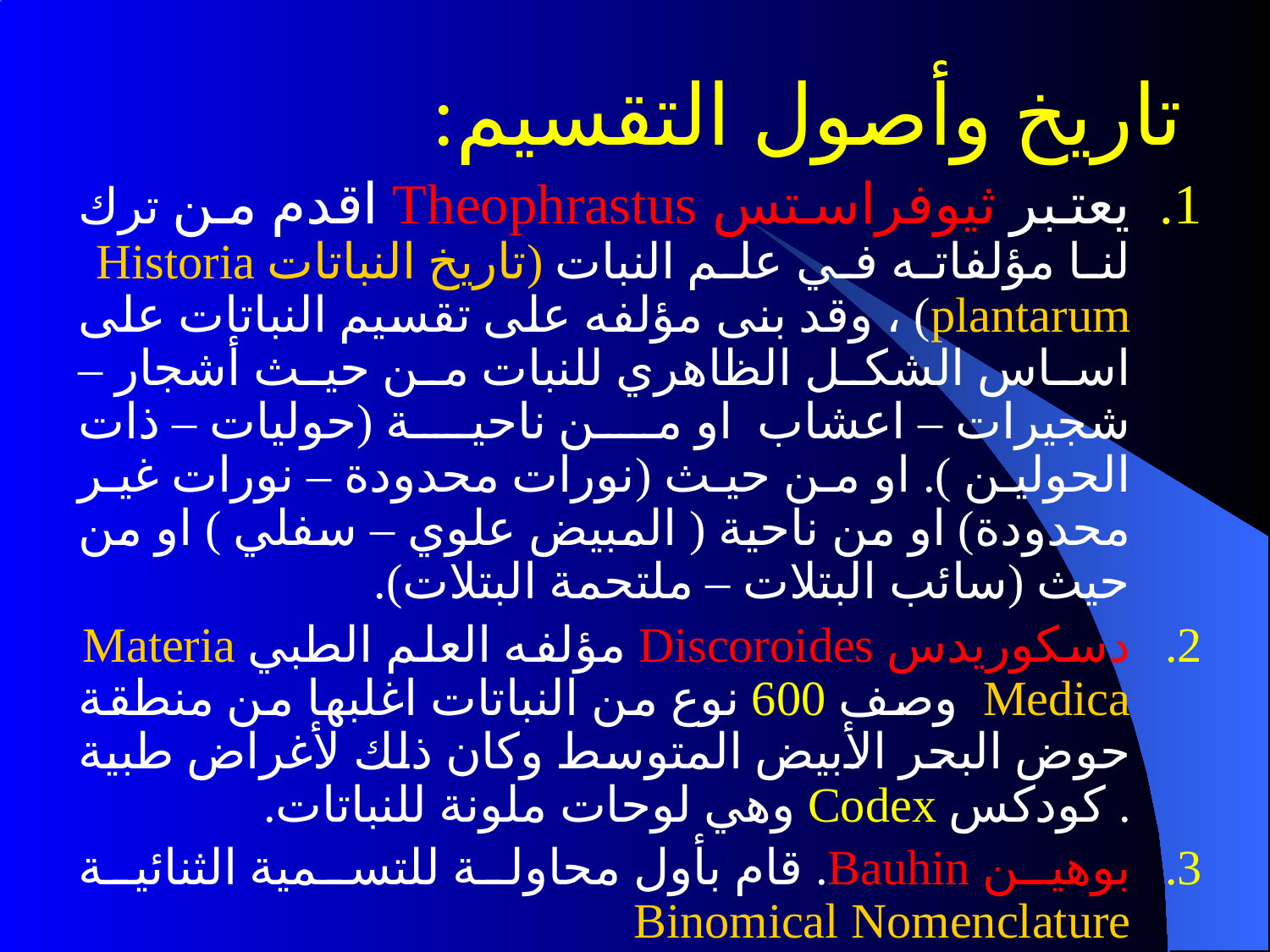

# تاريخ وأصول التقسيم:
يعتبر ثيوفراستس Theophrastus اقدم من ترك لنا مؤلفاته في علم النبات (تاريخ النباتات Historia plantarum) ، وقد بنى مؤلفه على تقسيم النباتات على اساس الشكل الظاهري للنبات من حيث أشجار – شجيرات – اعشاب  او من ناحية (حوليات – ذات الحولين ). او من حيث (نورات محدودة – نورات غير محدودة) او من ناحية ( المبيض علوي – سفلي ) او من حيث (سائب البتلات – ملتحمة البتلات).
دسكوريدس Discoroides مؤلفه العلم الطبي Materia Medica  وصف 600 نوع من النباتات اغلبها من منطقة حوض البحر الأبيض المتوسط وكان ذلك لأغراض طبية . كودكس Codex وهي لوحات ملونة للنباتات.
بوهين Bauhin. قام بأول محاولة للتسمية الثنائية Binomical Nomenclature